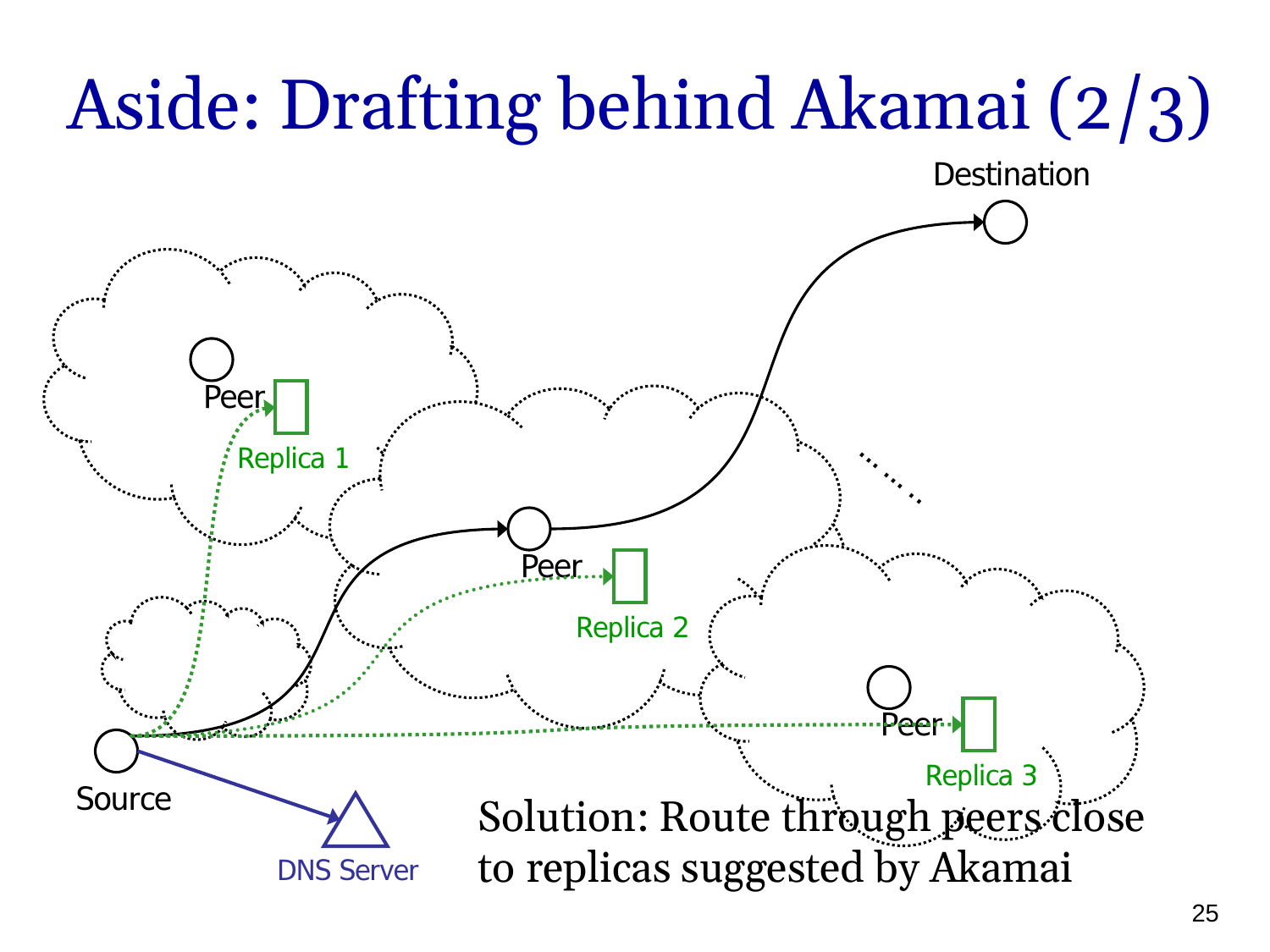

# Aside: Drafting behind Akamai (2/3)
Destination

Peer 1

Replica 1

……..

Peer

Replica 2

Peer

Replica 3

Source
Solution: Route through peers close to replicas suggested by Akamai

DNS Server
25